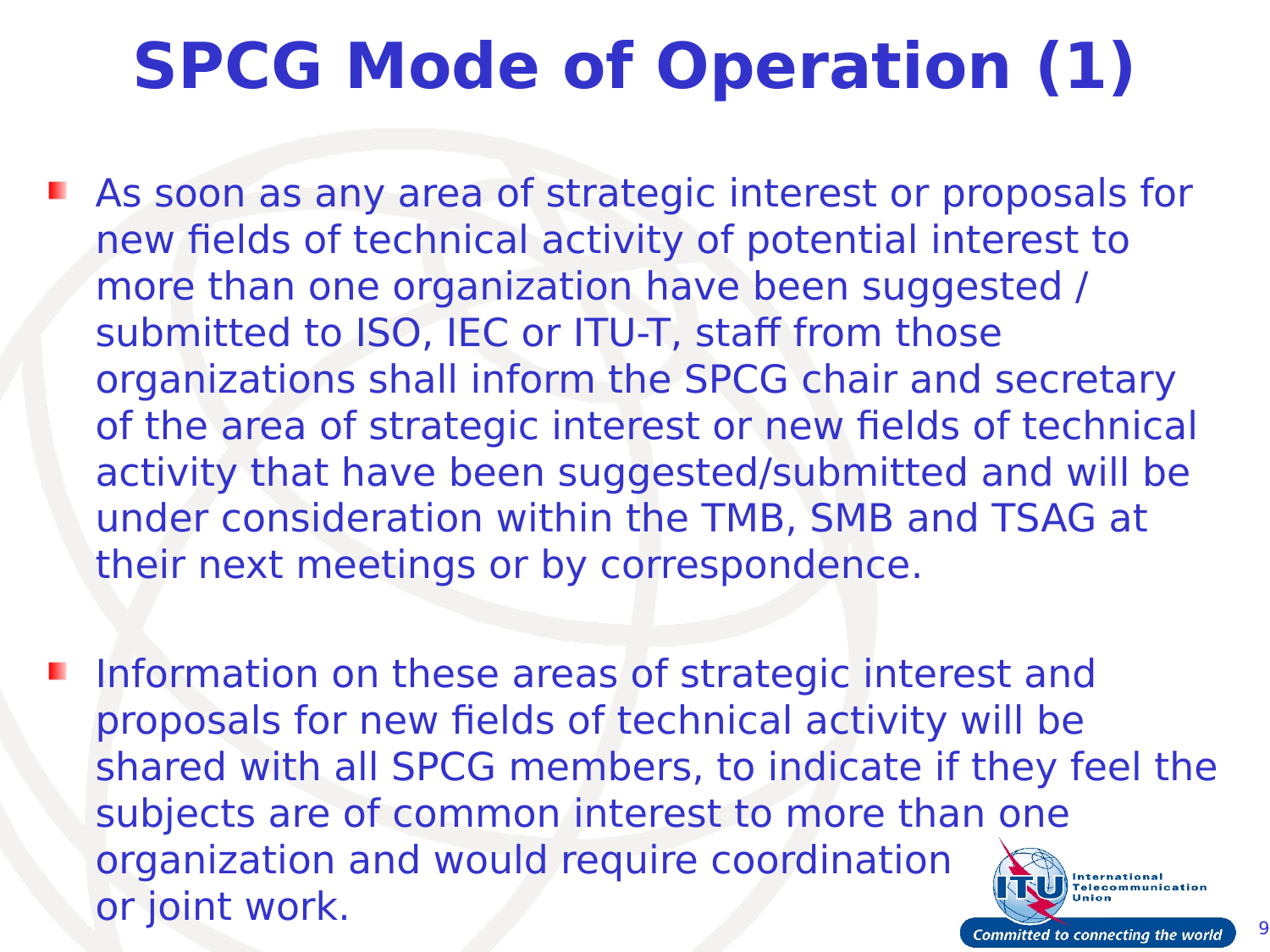

# SPCG Mode of Operation (1)
As soon as any area of strategic interest or proposals for new fields of technical activity of potential interest to more than one organization have been suggested / submitted to ISO, IEC or ITU-T, staff from those organizations shall inform the SPCG chair and secretary of the area of strategic interest or new fields of technical activity that have been suggested/submitted and will be under consideration within the TMB, SMB and TSAG at their next meetings or by correspondence.

Information on these areas of strategic interest and proposals for new fields of technical activity will be shared with all SPCG members, to indicate if they feel the subjects are of common interest to more than one organization and would require coordination
or joint work.
9